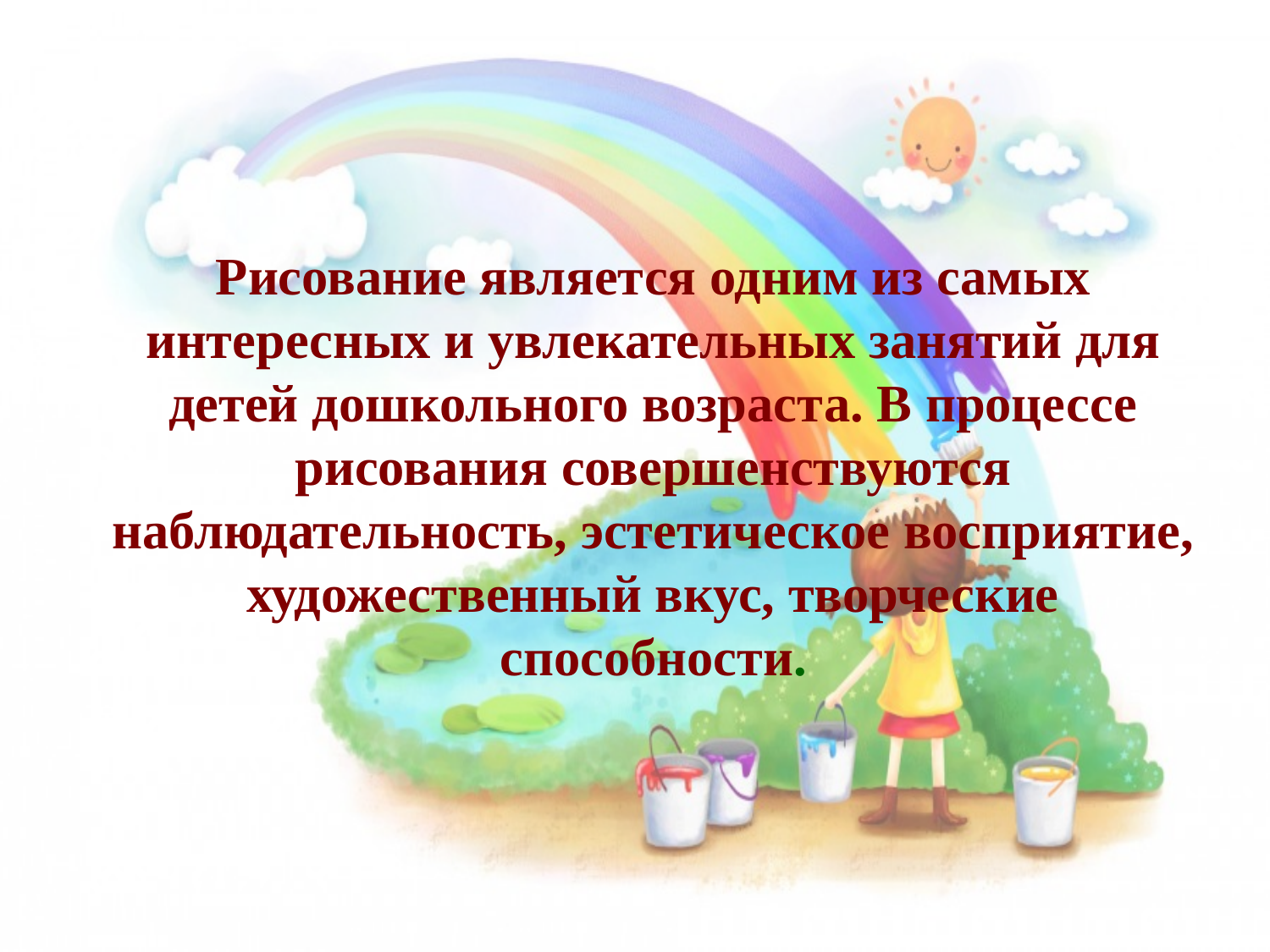

Рисование является одним из самых интересных и увлекательных занятий для детей дошкольного возраста. В процессе рисования совершенствуются наблюдательность, эстетическое восприятие, художественный вкус, творческие способности.